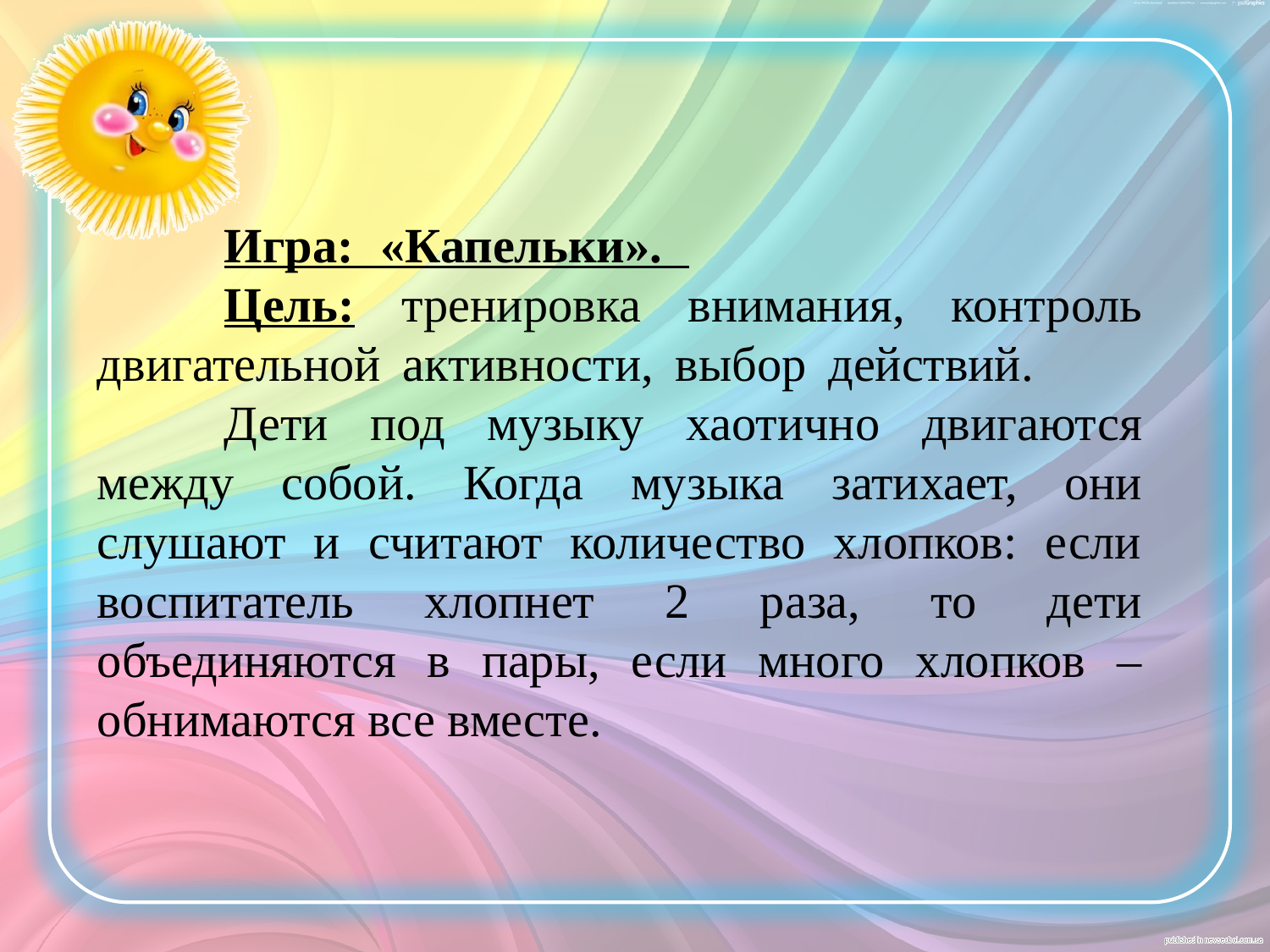

Игра: «Капельки». 					Цель: тренировка внимания, контроль двигательной активности, выбор действий.		Дети под музыку хаотично двигаются между собой. Когда музыка затихает, они слушают и считают количество хлопков: если воспитатель хлопнет 2 раза, то дети объединяются в пары, если много хлопков – обнимаются все вместе.